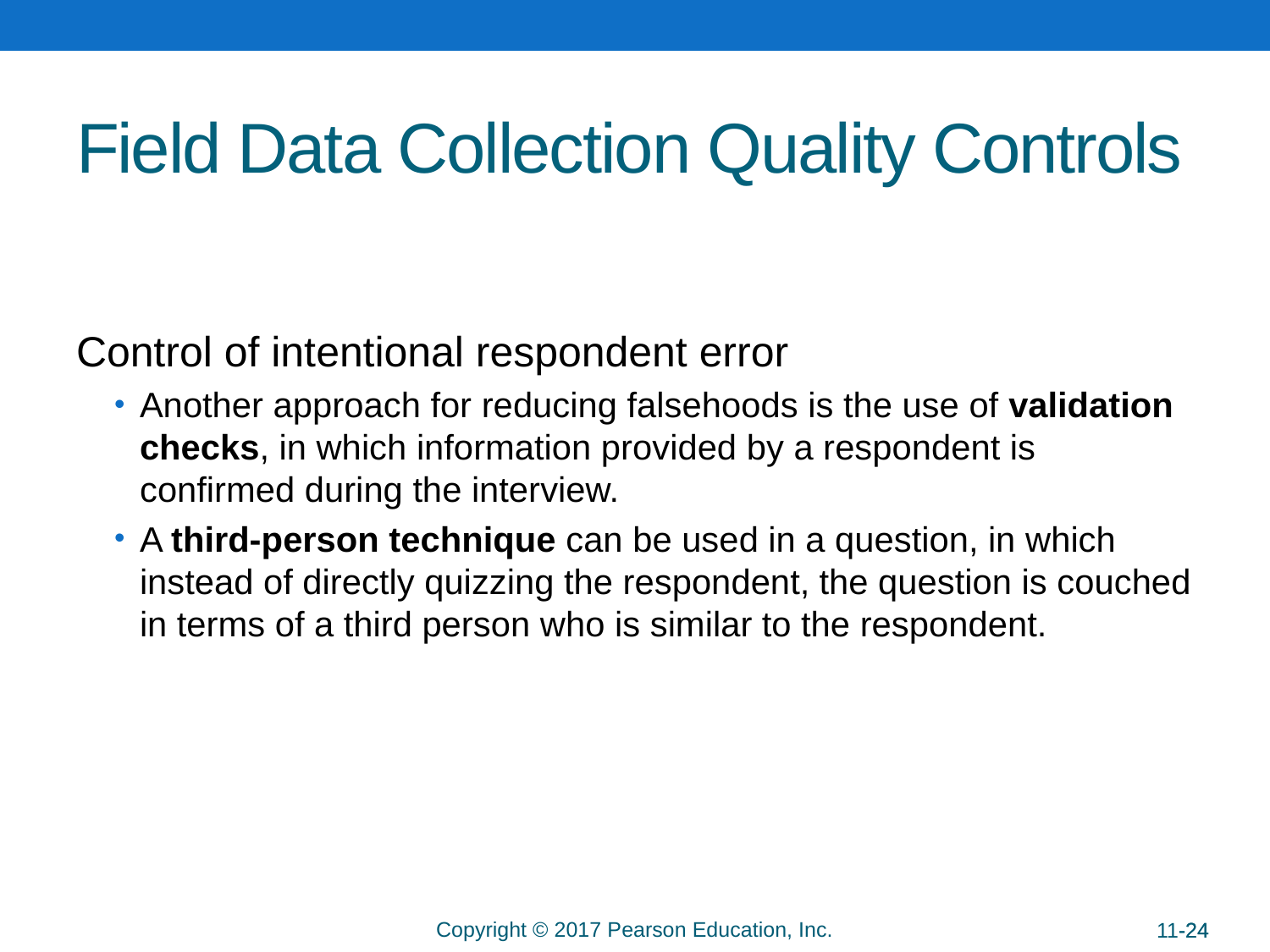

# Field Data Collection Quality Controls
Control of intentional respondent error
Another approach for reducing falsehoods is the use of validation checks, in which information provided by a respondent is confirmed during the interview.
A third-person technique can be used in a question, in which instead of directly quizzing the respondent, the question is couched in terms of a third person who is similar to the respondent.